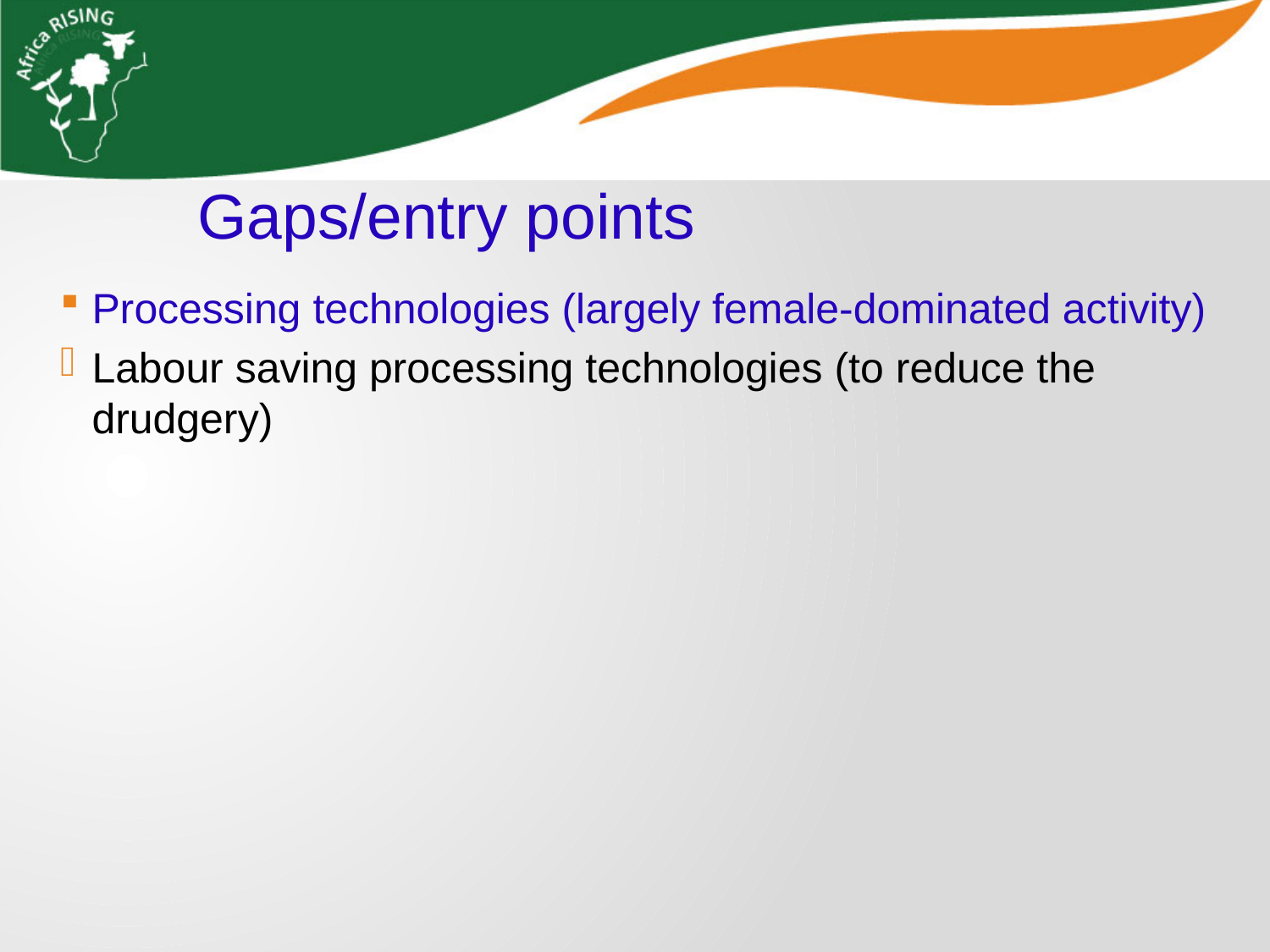

Gaps/entry points
Processing technologies (largely female-dominated activity)
Labour saving processing technologies (to reduce the drudgery)